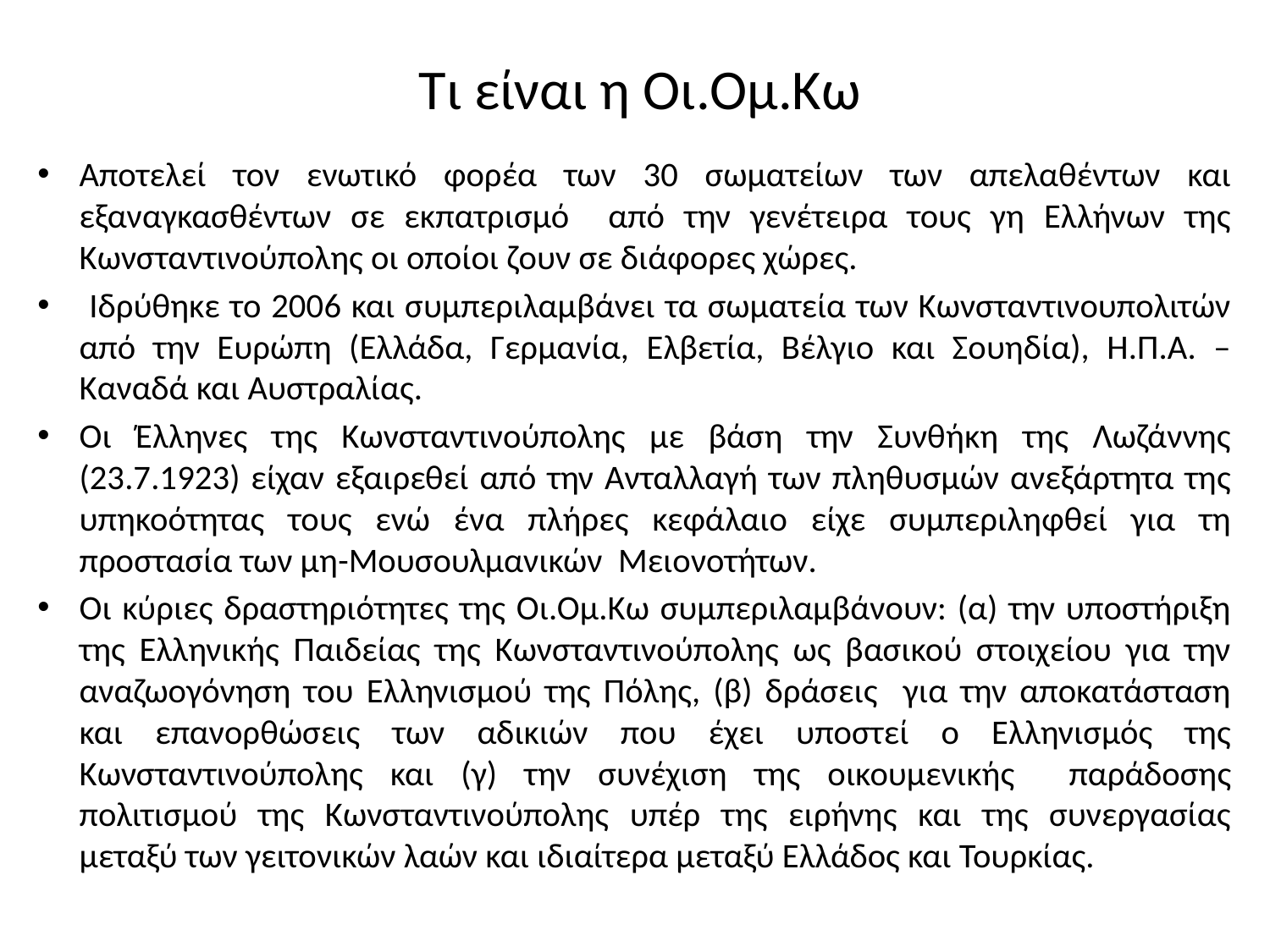

# Τι είναι η Οι.Ομ.Κω
Αποτελεί τον ενωτικό φορέα των 30 σωματείων των απελαθέντων και εξαναγκασθέντων σε εκπατρισμό  από την γενέτειρα τους γη Ελλήνων της Κωνσταντινούπολης οι οποίοι ζουν σε διάφορες χώρες.
 Ιδρύθηκε το 2006 και συμπεριλαμβάνει τα σωματεία των Κωνσταντινουπολιτών από την Ευρώπη (Ελλάδα, Γερμανία, Ελβετία, Βέλγιο και Σουηδία), Η.Π.Α. – Καναδά και Αυστραλίας.
Οι Έλληνες της Κωνσταντινούπολης με βάση την Συνθήκη της Λωζάννης (23.7.1923) είχαν εξαιρεθεί από την Ανταλλαγή των πληθυσμών ανεξάρτητα της υπηκοότητας τους ενώ ένα πλήρες κεφάλαιο είχε συμπεριληφθεί για τη προστασία των μη-Μουσουλμανικών  Μειονοτήτων.
Οι κύριες δραστηριότητες της Οι.Ομ.Κω συμπεριλαμβάνουν: (α) την υποστήριξη της Ελληνικής Παιδείας της Κωνσταντινούπολης ως βασικού στοιχείου για την αναζωογόνηση του Ελληνισμού της Πόλης, (β) δράσεις  για την αποκατάσταση και επανορθώσεις των αδικιών που έχει υποστεί ο Ελληνισμός της Κωνσταντινούπολης και (γ) την συνέχιση της οικουμενικής  παράδοσης πολιτισμού της Κωνσταντινούπολης υπέρ της ειρήνης και της συνεργασίας μεταξύ των γειτονικών λαών και ιδιαίτερα μεταξύ Ελλάδος και Τουρκίας.